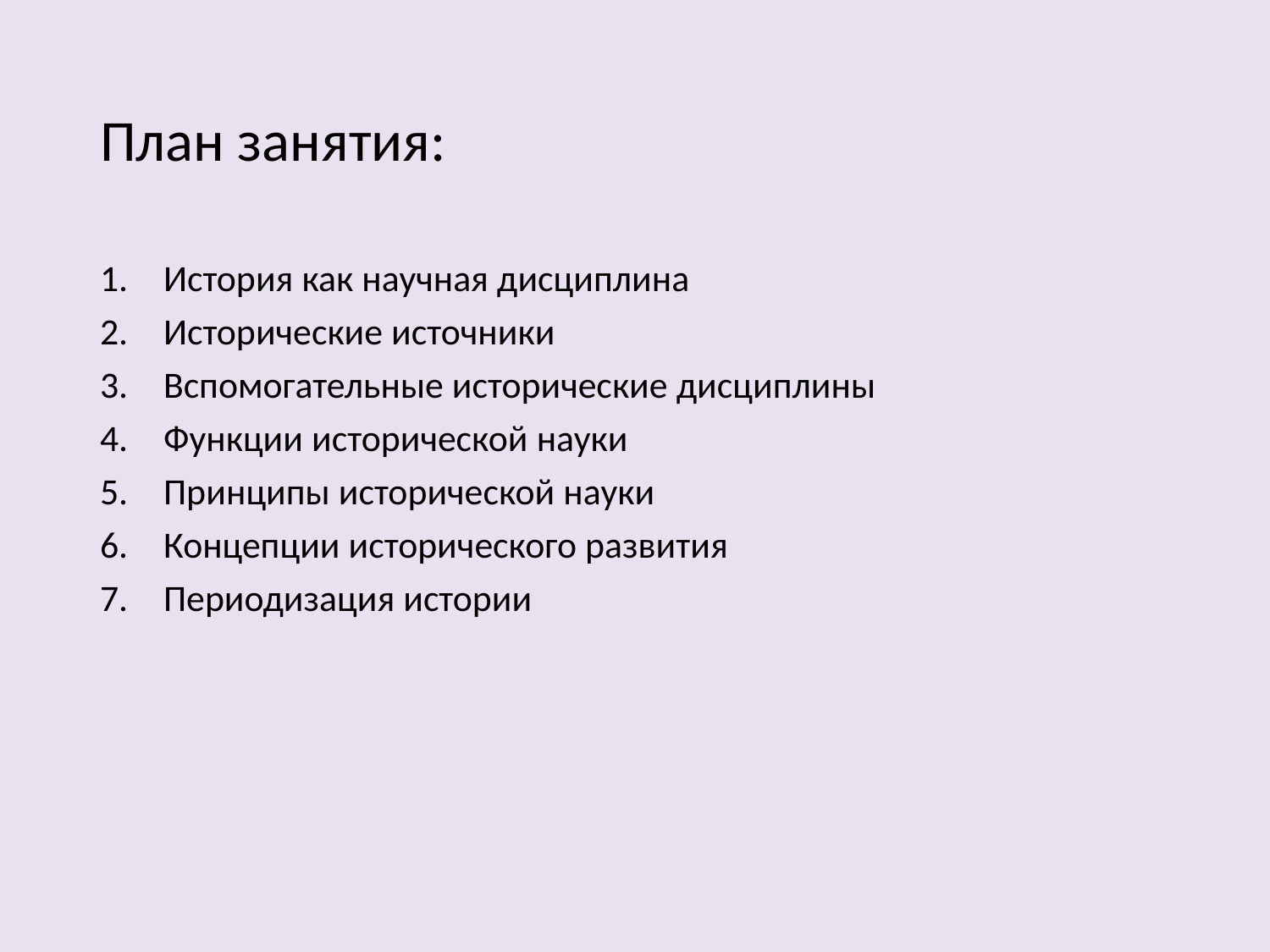

# План занятия:
История как научная дисциплина
Исторические источники
Вспомогательные исторические дисциплины
Функции исторической науки
Принципы исторической науки
Концепции исторического развития
Периодизация истории